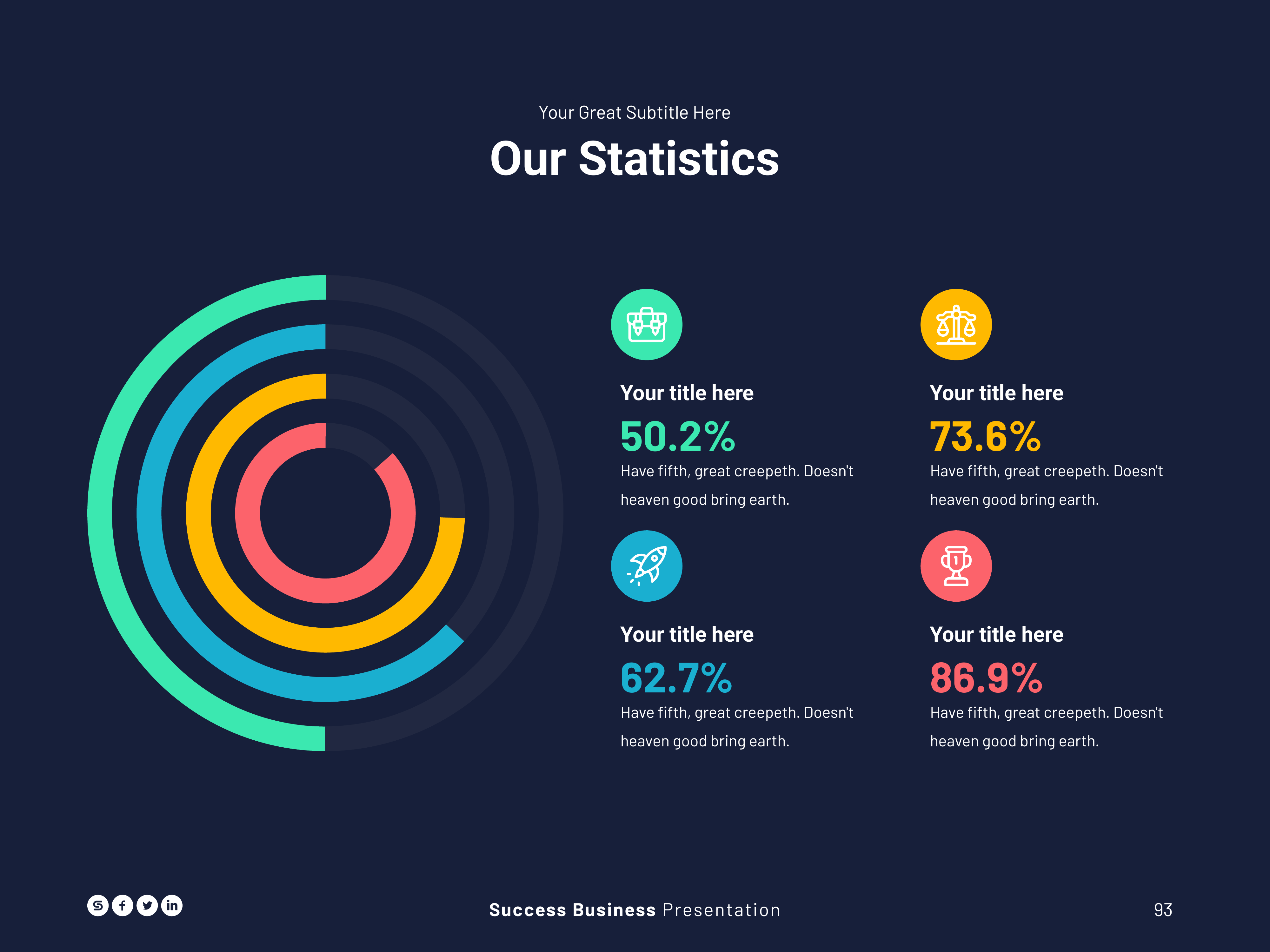

Your Great Subtitle Here
Our Statistics

Your title here
50.2%
Have fifth, great creepeth. Doesn't heaven good bring earth.
Your title here
73.6%
Have fifth, great creepeth. Doesn't heaven good bring earth.

Your title here
62.7%
Have fifth, great creepeth. Doesn't heaven good bring earth.
Your title here
86.9%
Have fifth, great creepeth. Doesn't heaven good bring earth.